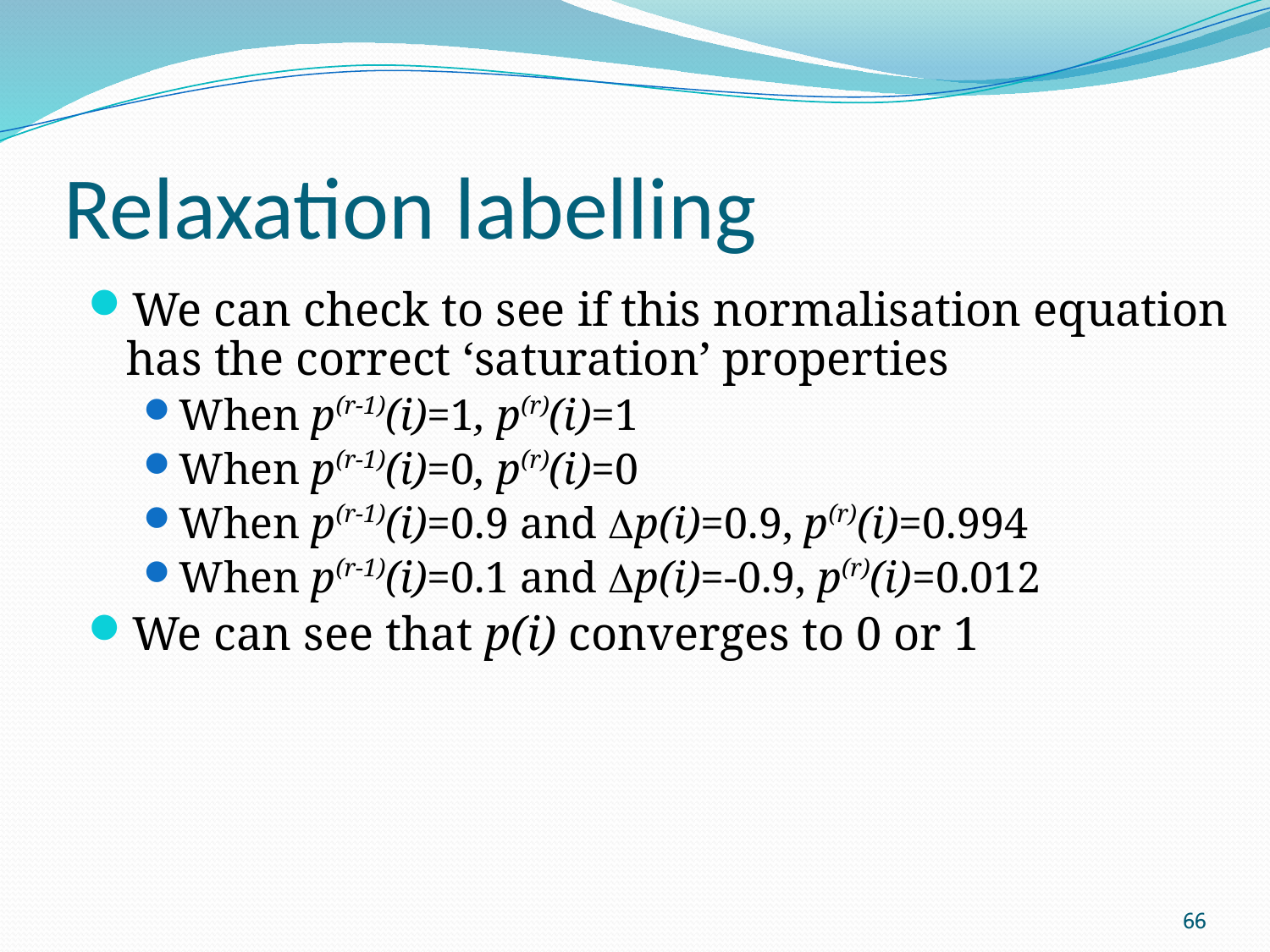

# Relaxation labelling
We can check to see if this normalisation equation has the correct ‘saturation’ properties
When p(r-1)(i)=1, p(r)(i)=1
When p(r-1)(i)=0, p(r)(i)=0
When p(r-1)(i)=0.9 and Δp(i)=0.9, p(r)(i)=0.994
When p(r-1)(i)=0.1 and Δp(i)=-0.9, p(r)(i)=0.012
We can see that p(i) converges to 0 or 1
66